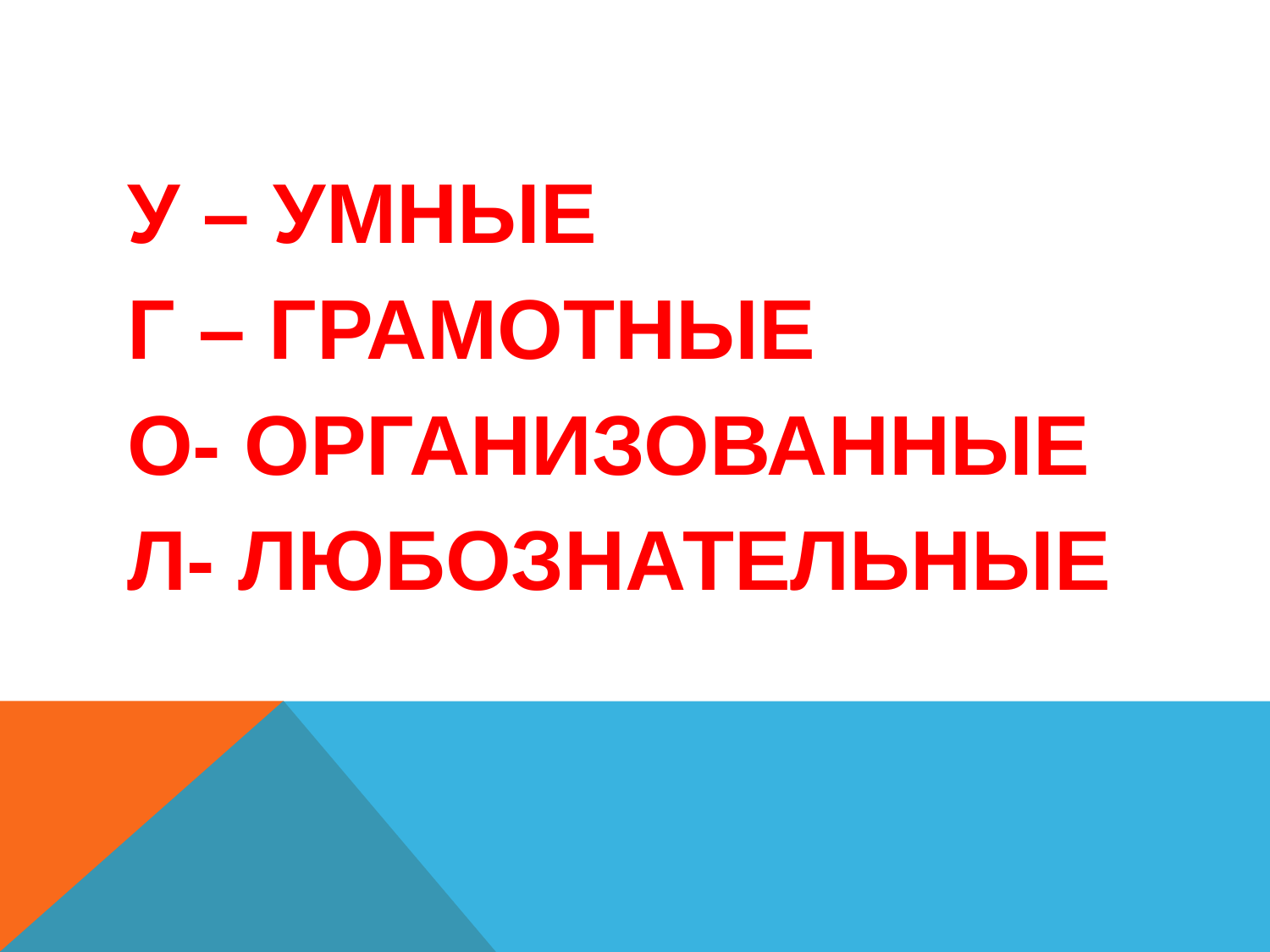

#
У – УМНЫЕ
Г – ГРАМОТНЫЕ
О- ОРГАНИЗОВАННЫЕ
Л- ЛЮБОЗНАТЕЛЬНЫЕ